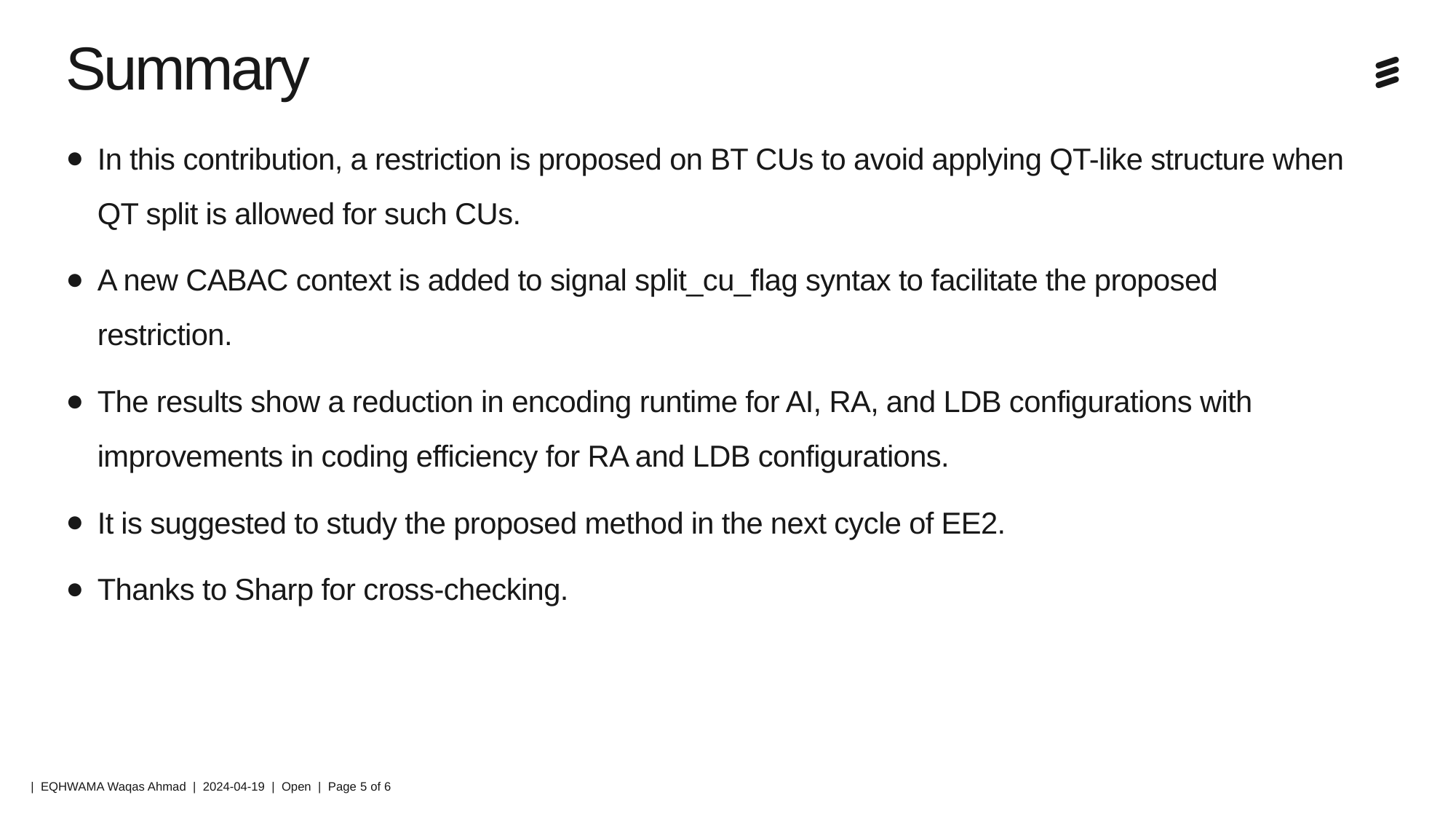

# Summary
In this contribution, a restriction is proposed on BT CUs to avoid applying QT-like structure when QT split is allowed for such CUs.
A new CABAC context is added to signal split_cu_flag syntax to facilitate the proposed restriction.
The results show a reduction in encoding runtime for AI, RA, and LDB configurations with improvements in coding efficiency for RA and LDB configurations.
It is suggested to study the proposed method in the next cycle of EE2.
Thanks to Sharp for cross-checking.